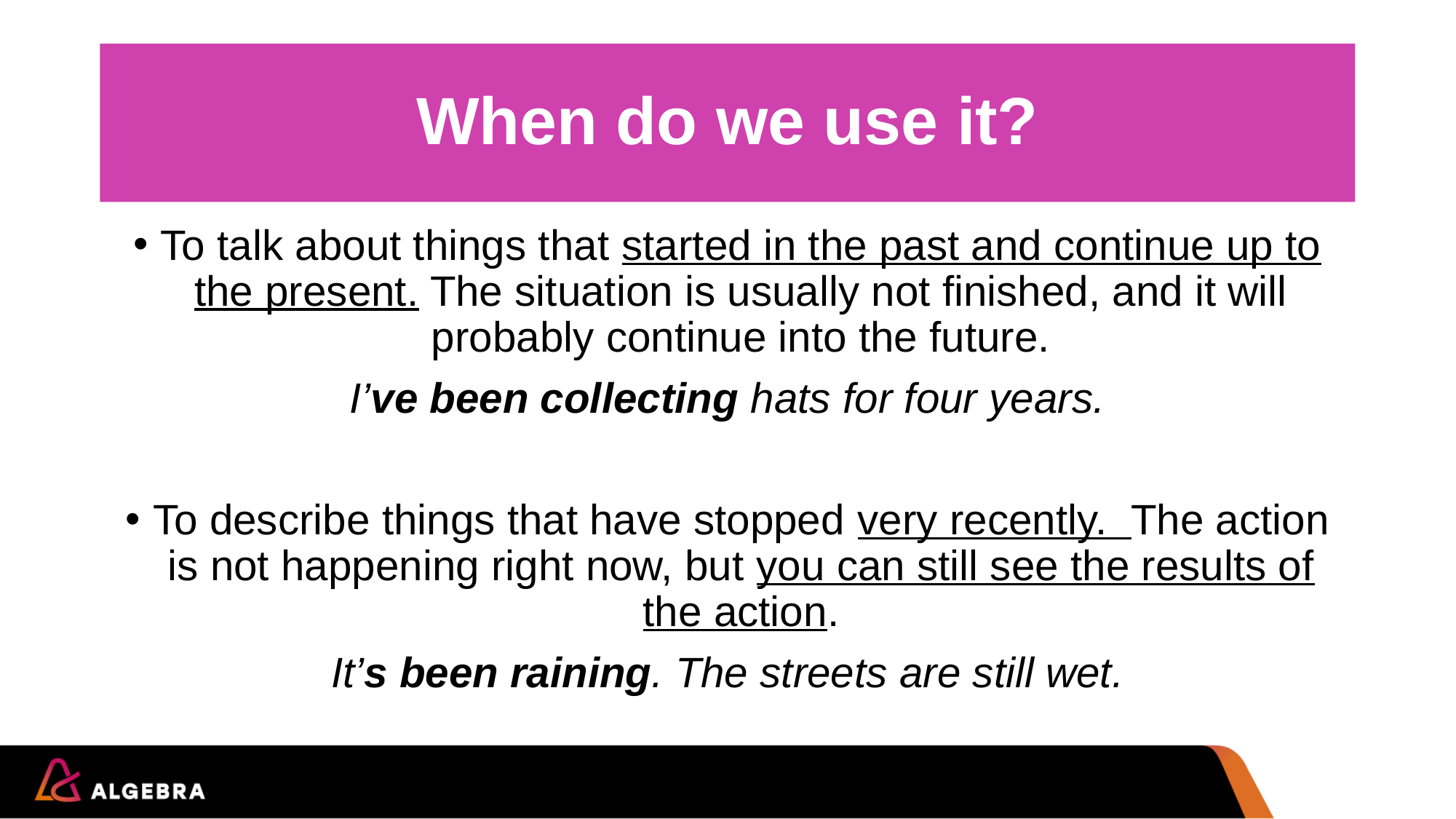

# When do we use it?
To talk about things that started in the past and continue up to the present. The situation is usually not finished, and it will probably continue into the future.
I’ve been collecting hats for four years.

To describe things that have stopped very recently.  The action is not happening right now, but you can still see the results of the action.
It’s been raining. The streets are still wet.